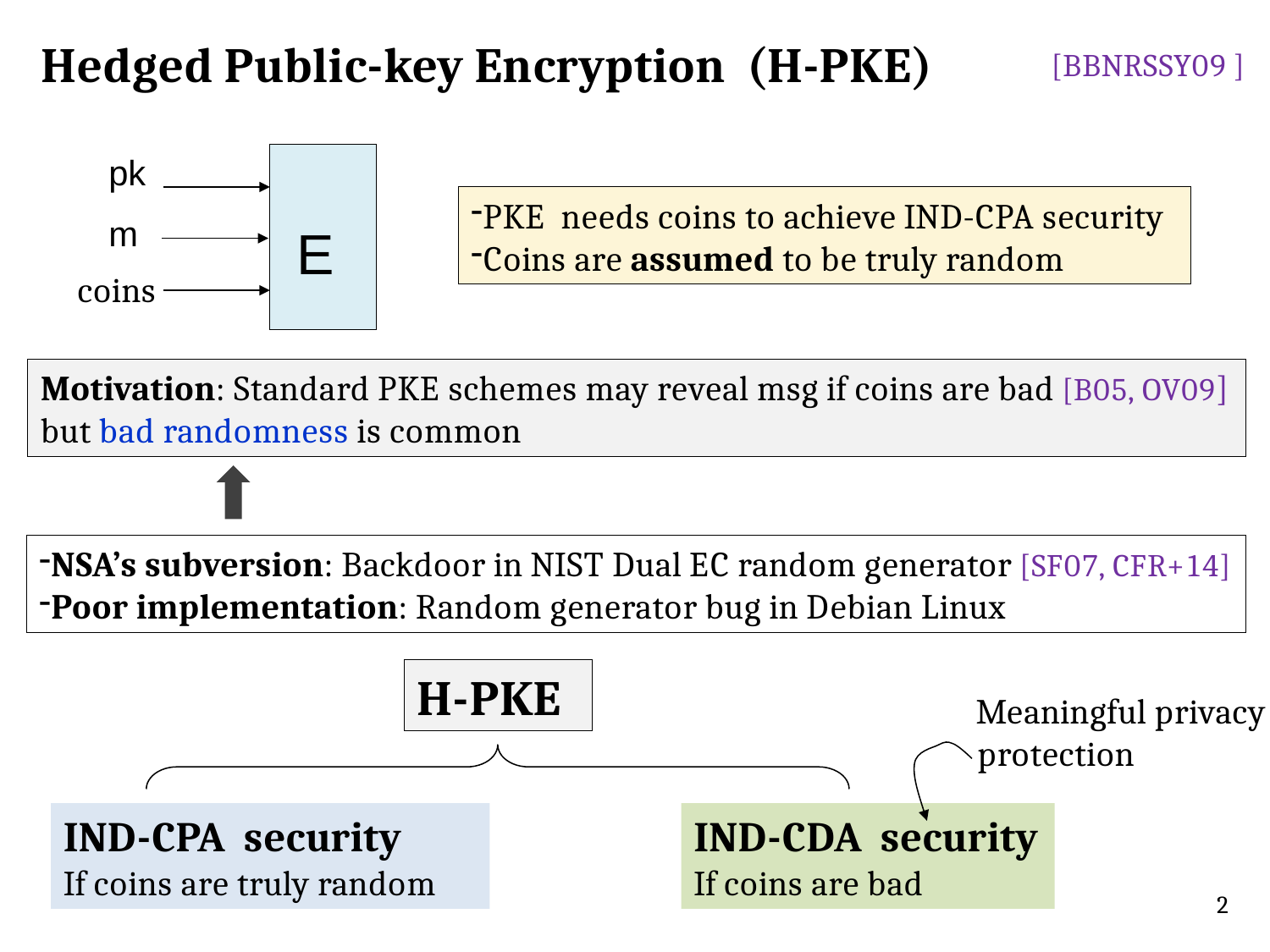

Hedged Public-key Encryption  (H-PKE)
[BBNRSSY09 ]
pk

E
PKE  needs coins to achieve IND-CPA security
Coins are assumed to be truly random
m
coins
Motivation: Standard PKE schemes may reveal msg if coins are bad [B05, OV09]
but bad randomness is common

NSA’s subversion: Backdoor in NIST Dual EC random generator [SF07, CFR+14]
Poor implementation: Random generator bug in Debian Linux
H-PKE
Meaningful privacy protection

IND-CPA  security
If coins are truly random
IND-CDA  security
If coins are bad